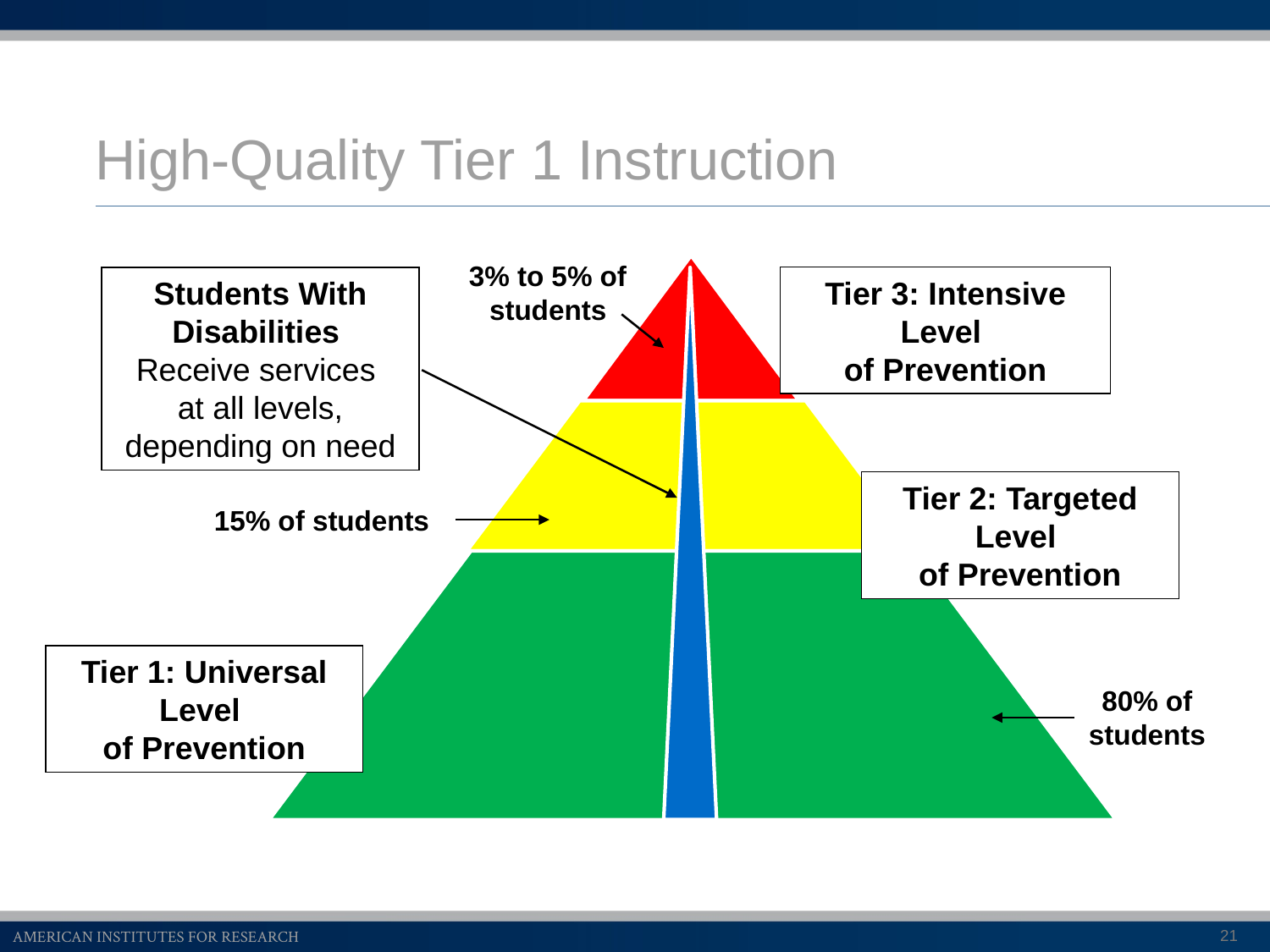

# High-Quality Tier 1 Instruction

3% to 5% of students

Tier 3: Intensive Level
of Prevention
Students With Disabilities
Receive services
at all levels, depending on need

Tier 2: Targeted Level
of Prevention
15% of students
Tier 1: Universal Level
of Prevention
80% of students
21